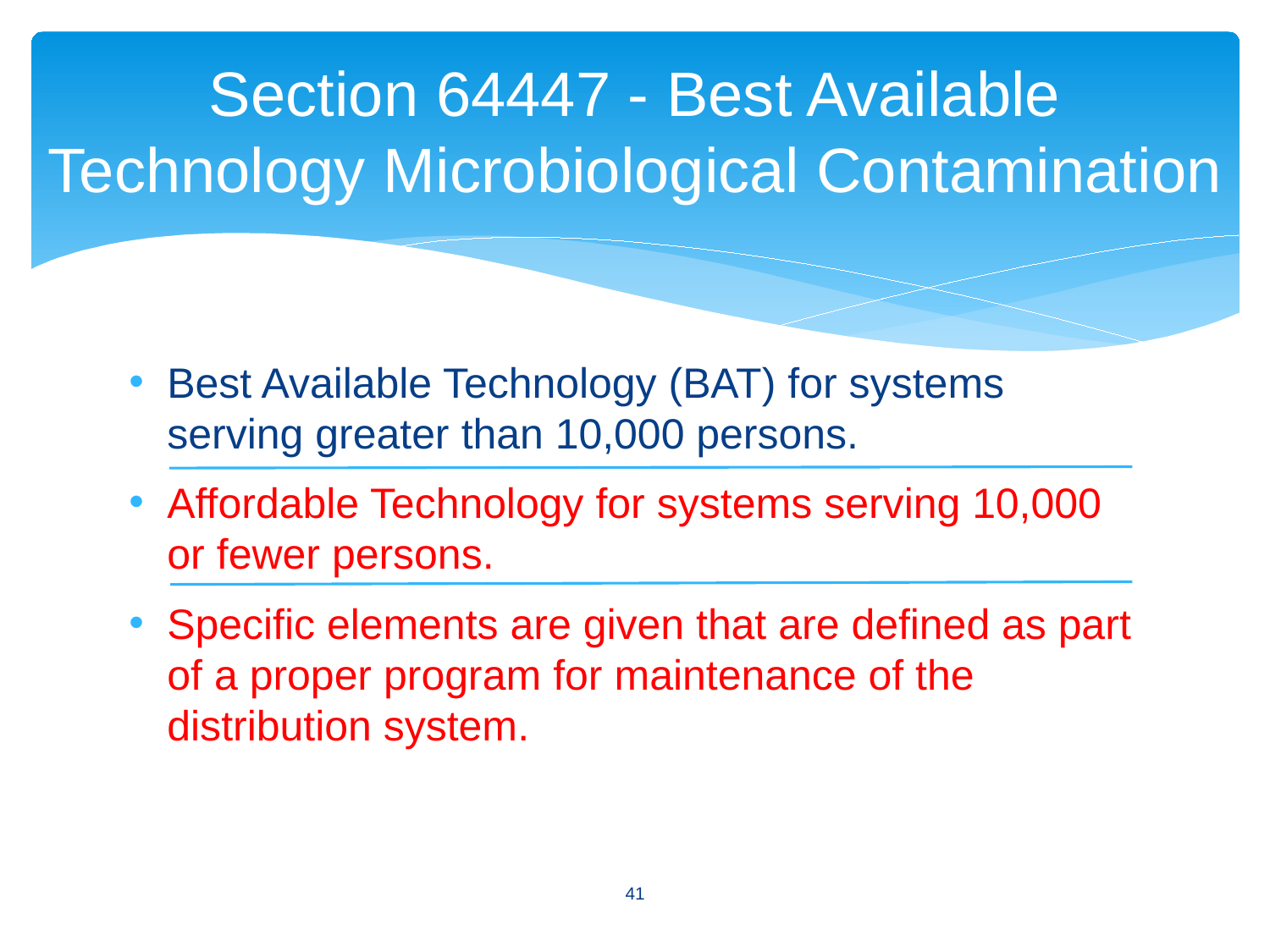

# Section 64447 - Best Available Technology Microbiological Contamination
Best Available Technology (BAT) for systems serving greater than 10,000 persons.
Affordable Technology for systems serving 10,000 or fewer persons.
Specific elements are given that are defined as part of a proper program for maintenance of the distribution system.

41